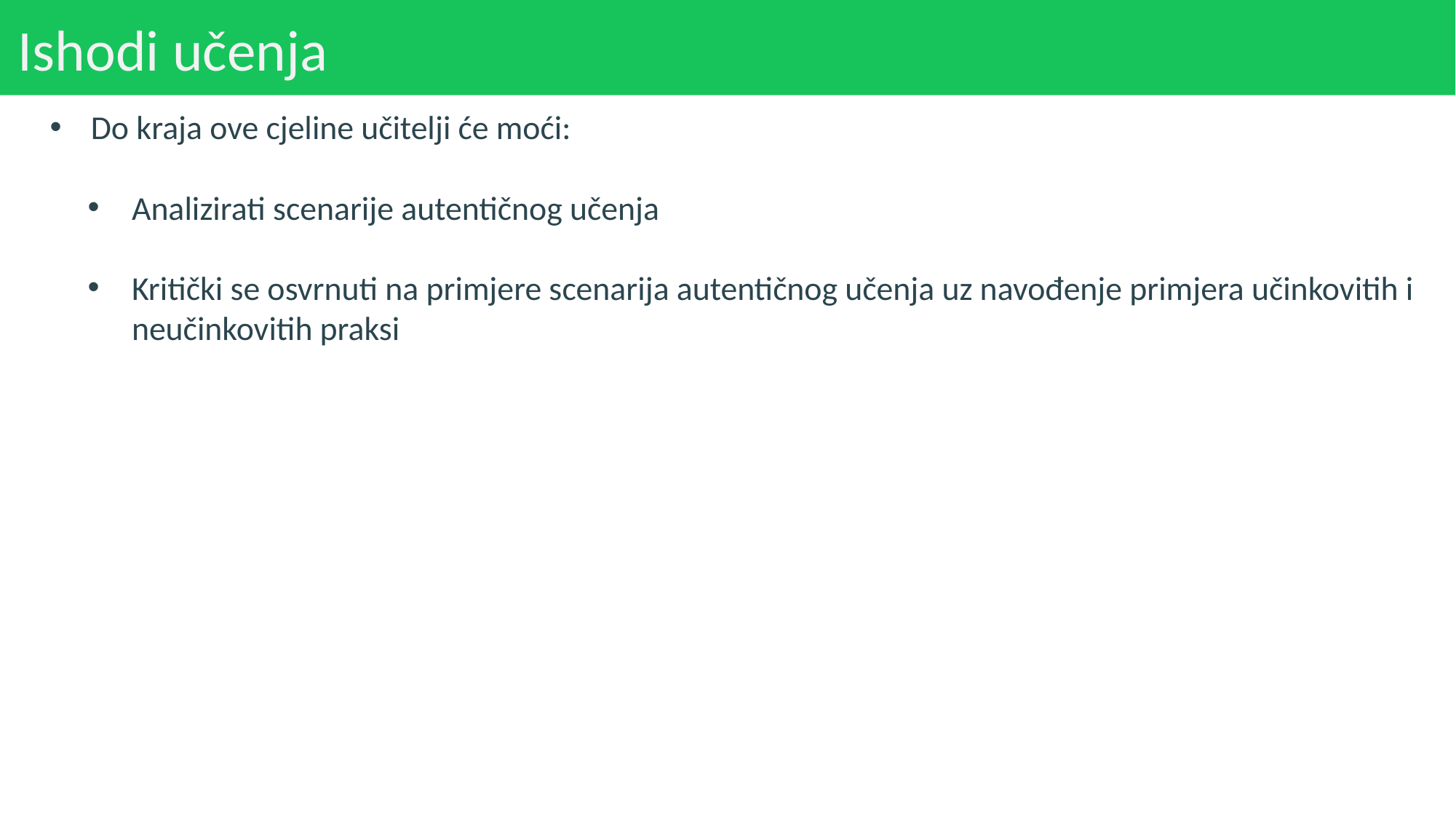

# Ishodi učenja
Do kraja ove cjeline učitelji će moći:
Analizirati scenarije autentičnog učenja
Kritički se osvrnuti na primjere scenarija autentičnog učenja uz navođenje primjera učinkovitih i neučinkovitih praksi